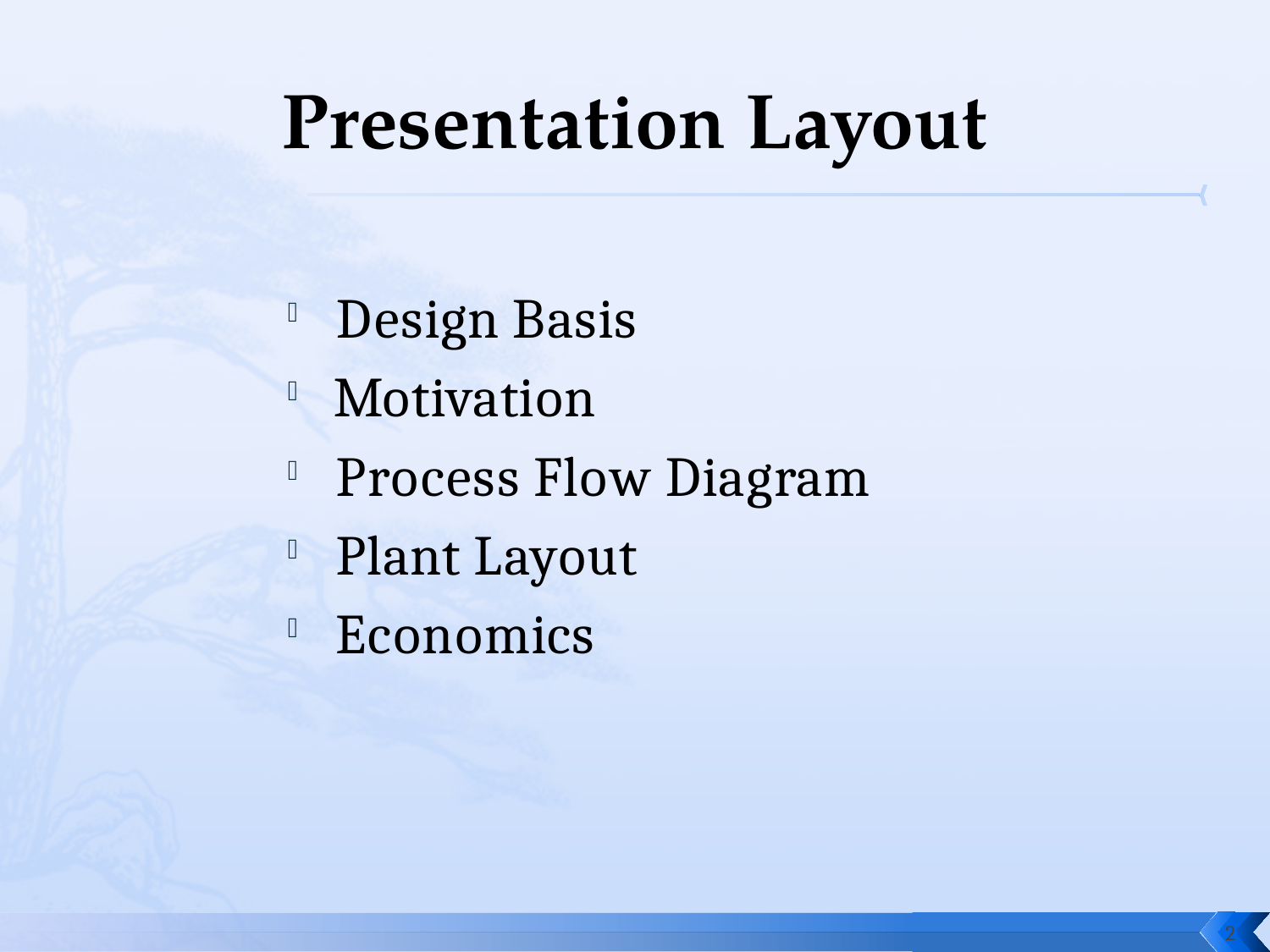

# Presentation Layout
Design Basis
Motivation
Process Flow Diagram
Plant Layout
Economics

2